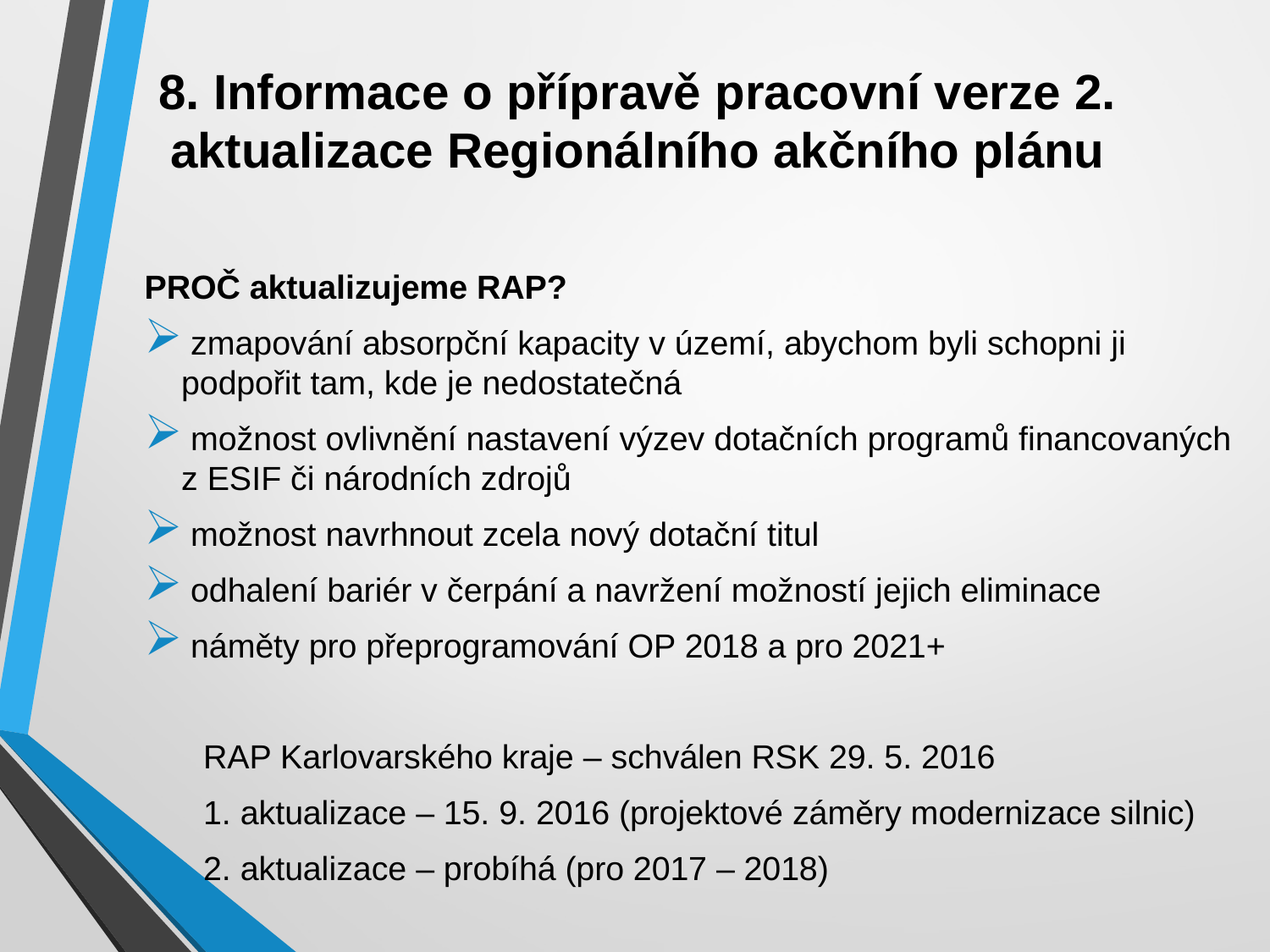

# 8. Informace o přípravě pracovní verze 2. aktualizace Regionálního akčního plánu

PROČ aktualizujeme RAP?
 zmapování absorpční kapacity v území, abychom byli schopni ji podpořit tam, kde je nedostatečná
 možnost ovlivnění nastavení výzev dotačních programů financovaných z ESIF či národních zdrojů
 možnost navrhnout zcela nový dotační titul
 odhalení bariér v čerpání a navržení možností jejich eliminace
 náměty pro přeprogramování OP 2018 a pro 2021+

RAP Karlovarského kraje – schválen RSK 29. 5. 2016
1. aktualizace – 15. 9. 2016 (projektové záměry modernizace silnic)
2. aktualizace – probíhá (pro 2017 – 2018)